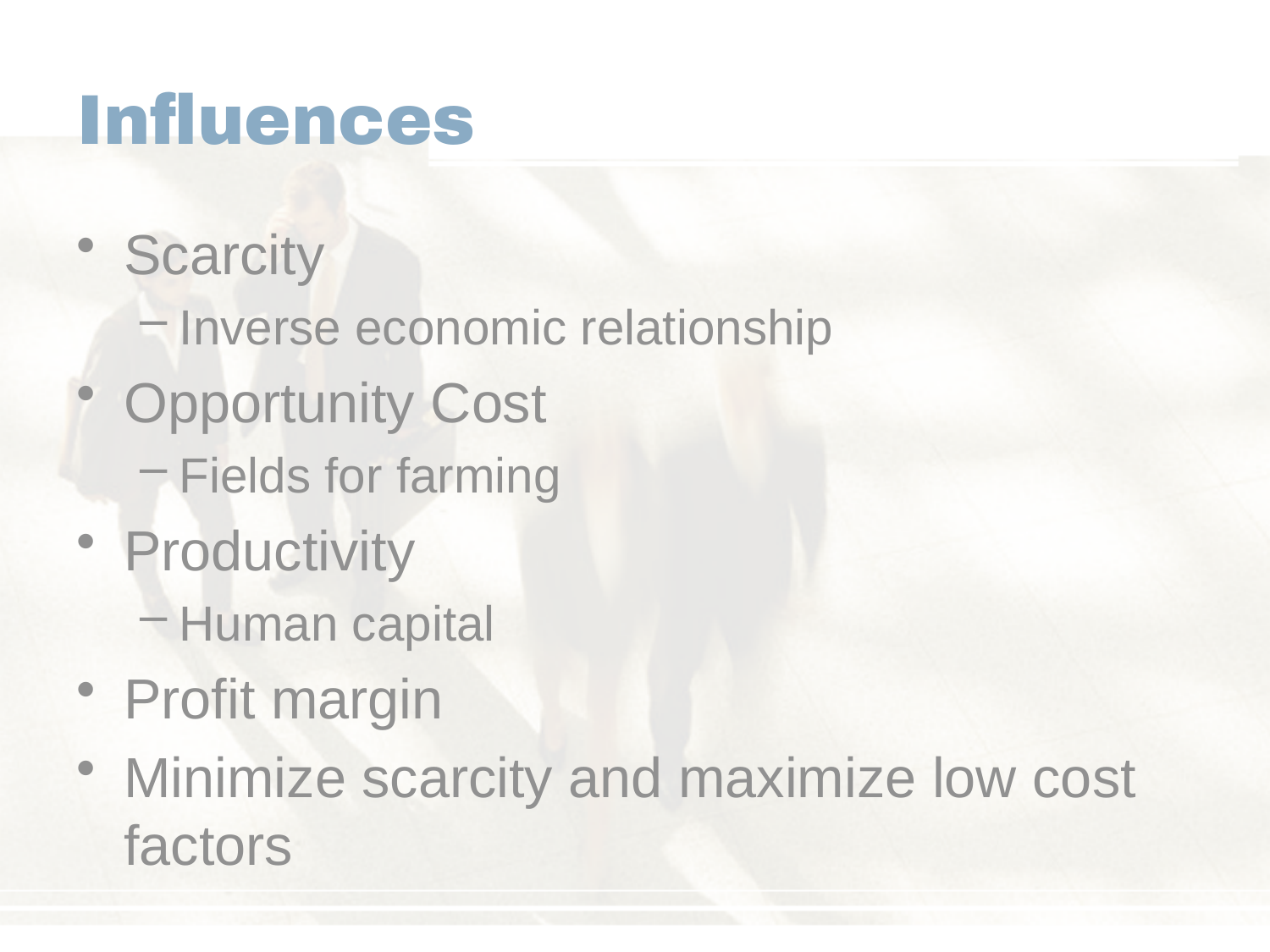

# Influences
Scarcity
Inverse economic relationship
Opportunity Cost
Fields for farming
Productivity
Human capital
Profit margin
Minimize scarcity and maximize low cost factors